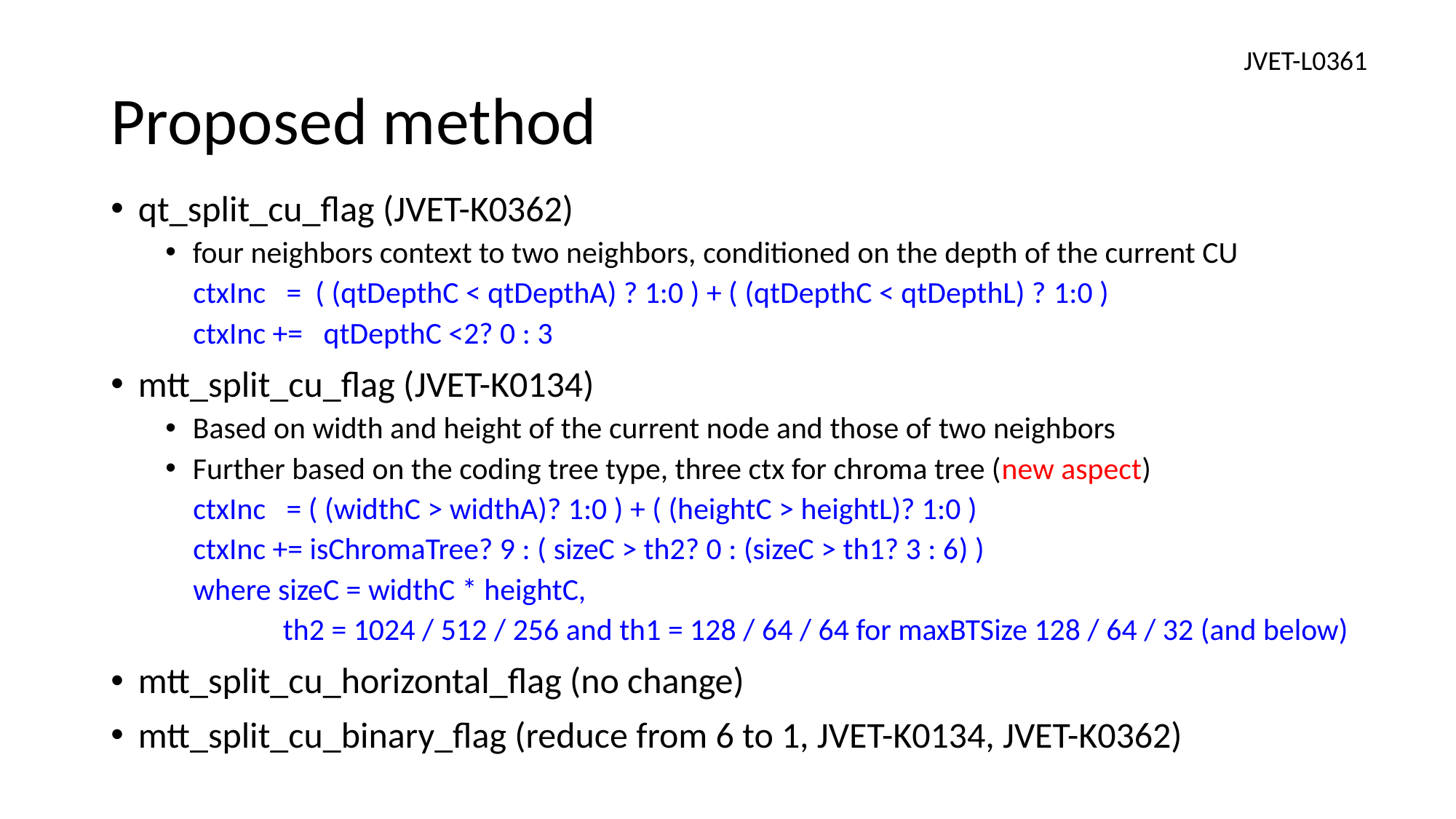

JVET-L0361
# Proposed method
qt_split_cu_flag (JVET-K0362)
four neighbors context to two neighbors, conditioned on the depth of the current CU
    ctxInc   =  ( (qtDepthC < qtDepthA) ? 1:0 ) + ( (qtDepthC < qtDepthL) ? 1:0 )
    ctxInc +=   qtDepthC <2? 0 : 3
mtt_split_cu_flag (JVET-K0134)
Based on width and height of the current node and those of two neighbors
Further based on the coding tree type, three ctx for chroma tree (new aspect)
    ctxInc   = ( (widthC > widthA)? 1:0 ) + ( (heightC > heightL)? 1:0 )
    ctxInc += isChromaTree? 9 : ( sizeC > th2? 0 : (sizeC > th1? 3 : 6) )
    where sizeC = widthC * heightC,
                 th2 = 1024 / 512 / 256 and th1 = 128 / 64 / 64 for maxBTSize 128 / 64 / 32 (and below)
mtt_split_cu_horizontal_flag (no change)
mtt_split_cu_binary_flag (reduce from 6 to 1, JVET-K0134, JVET-K0362)